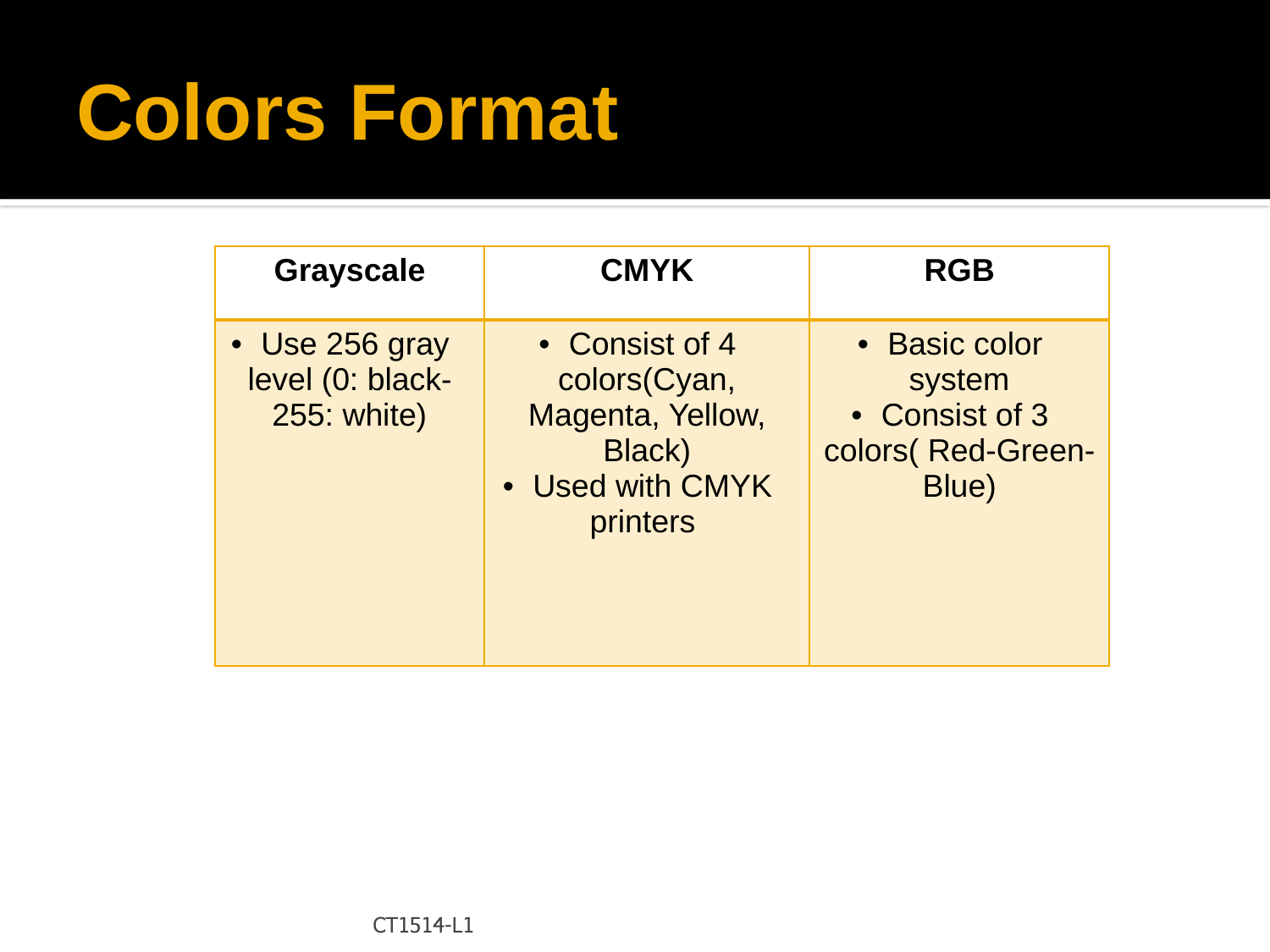

# Colors Format
| Grayscale | CMYK | RGB |
| --- | --- | --- |
| Use 256 gray level (0: black-255: white) | Consist of 4 colors(Cyan, Magenta, Yellow, Black) Used with CMYK printers | Basic color system Consist of 3 colors( Red-Green-Blue) |
CT1514-L1